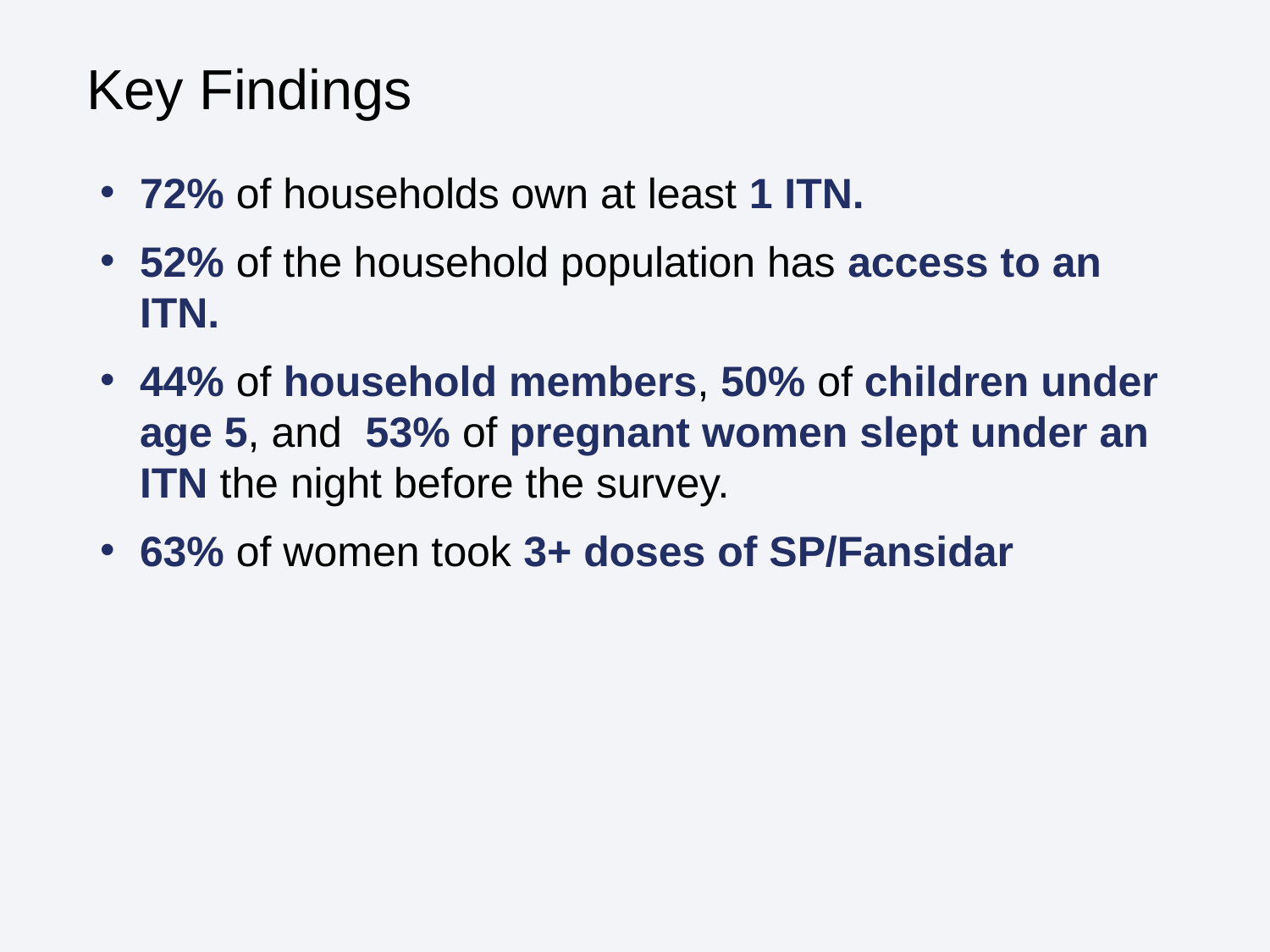

# Key Findings
72% of households own at least 1 ITN.
52% of the household population has access to an ITN.
44% of household members, 50% of children under age 5, and  53% of pregnant women slept under an ITN the night before the survey.
63% of women took 3+ doses of SP/Fansidar